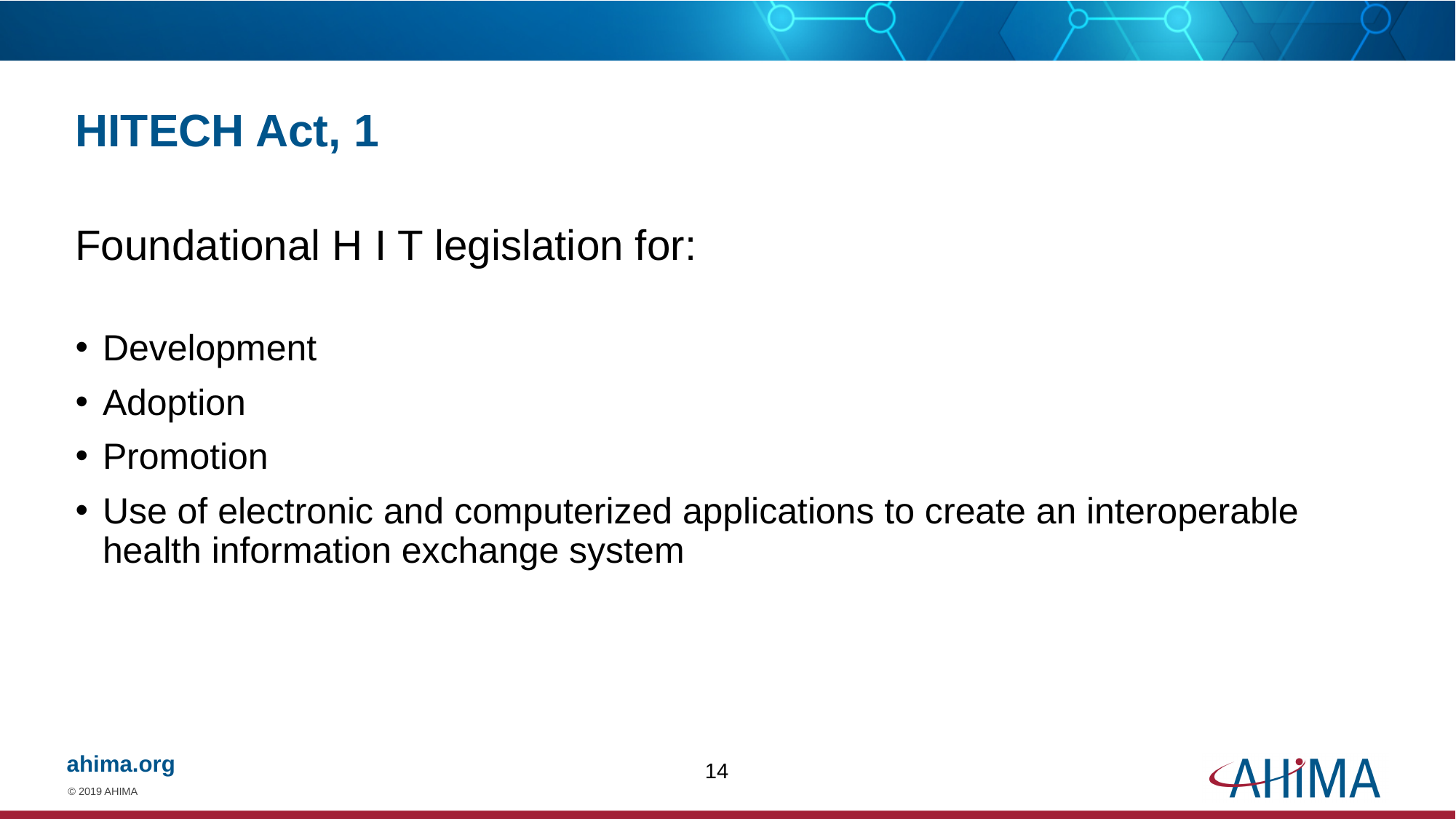

# HITECH Act, 1
Foundational H I T legislation for:

Development
Adoption
Promotion
Use of electronic and computerized applications to create an interoperable health information exchange system